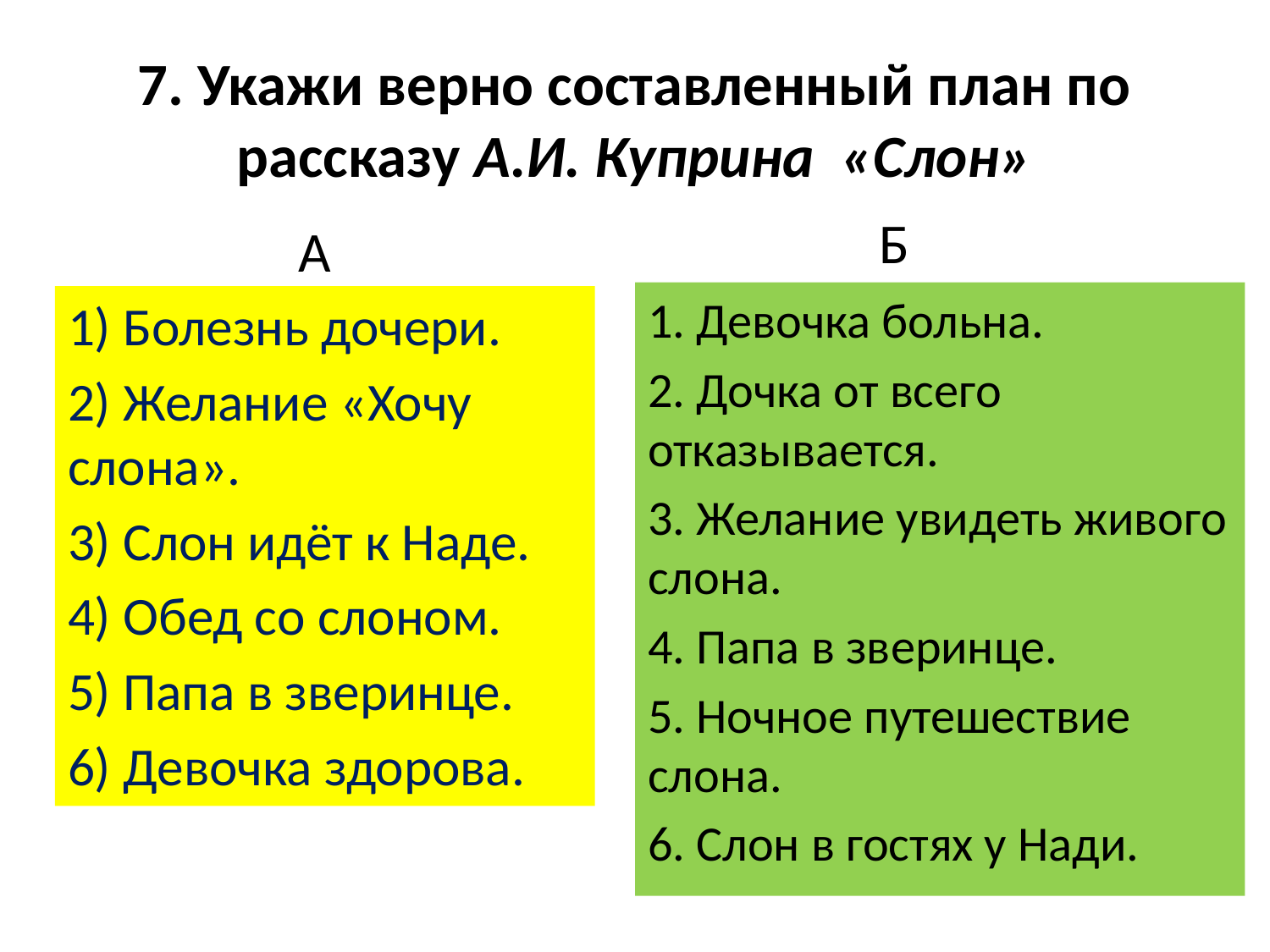

# 7. Укажи верно составленный план по рассказу А.И. Куприна  «Слон»
Б
А
1. Девочка больна.
2. Дочка от всего отказывается.
3. Желание увидеть живого слона.
4. Папа в зверинце.
5. Ночное путешествие слона.
6. Слон в гостях у Нади.
1) Болезнь дочери.
2) Желание «Хочу слона».
3) Слон идёт к Наде.
4) Обед со слоном.
5) Папа в зверинце.
6) Девочка здорова.